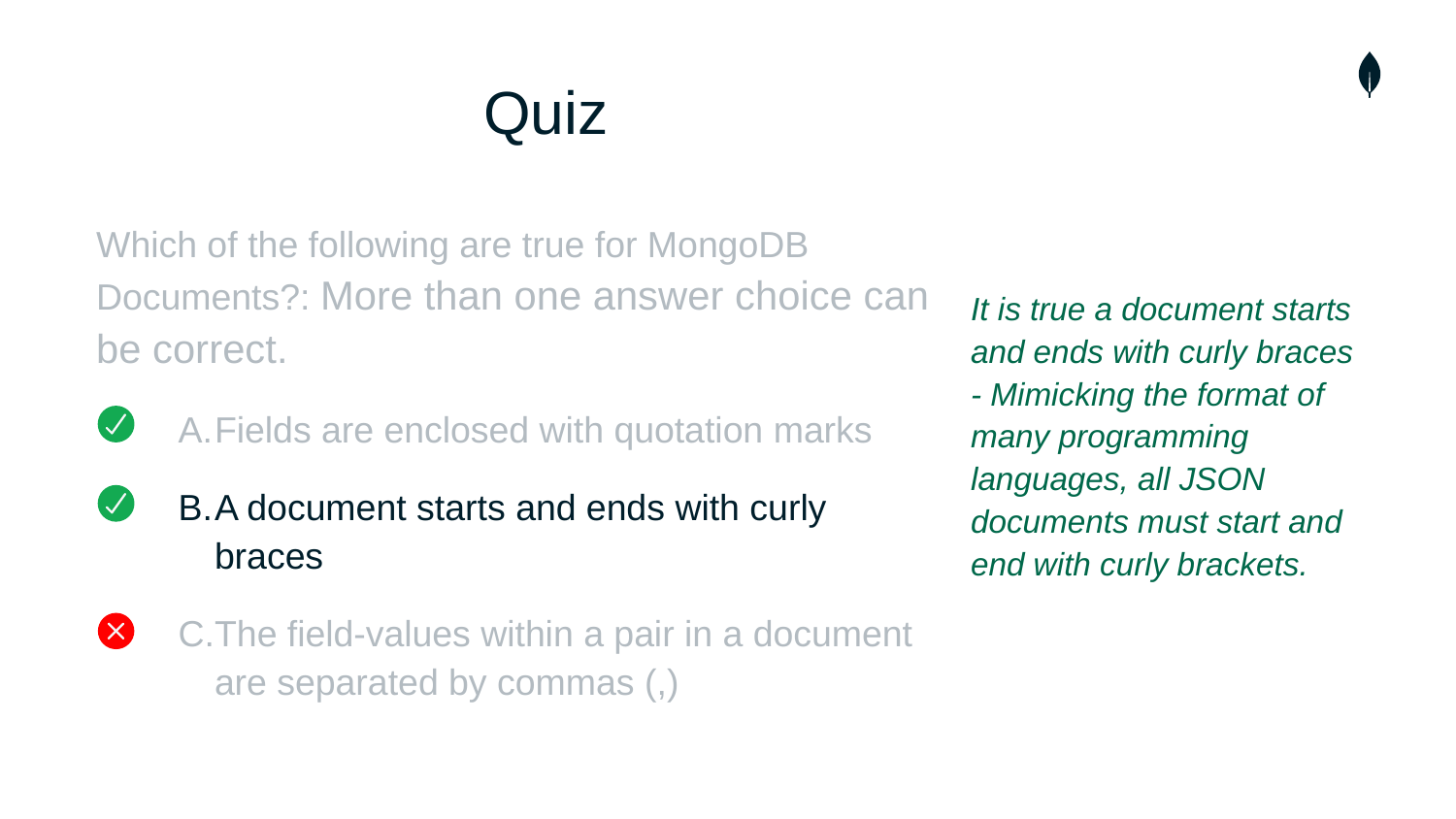

# Quiz
Which of the following are true for MongoDB Documents?: More than one answer choice can be correct.
Fields are enclosed with quotation marks
A document starts and ends with curly braces
The field-values within a pair in a document are separated by commas (,)
It is true a document starts and ends with curly braces - Mimicking the format of many programming languages, all JSON documents must start and end with curly brackets.